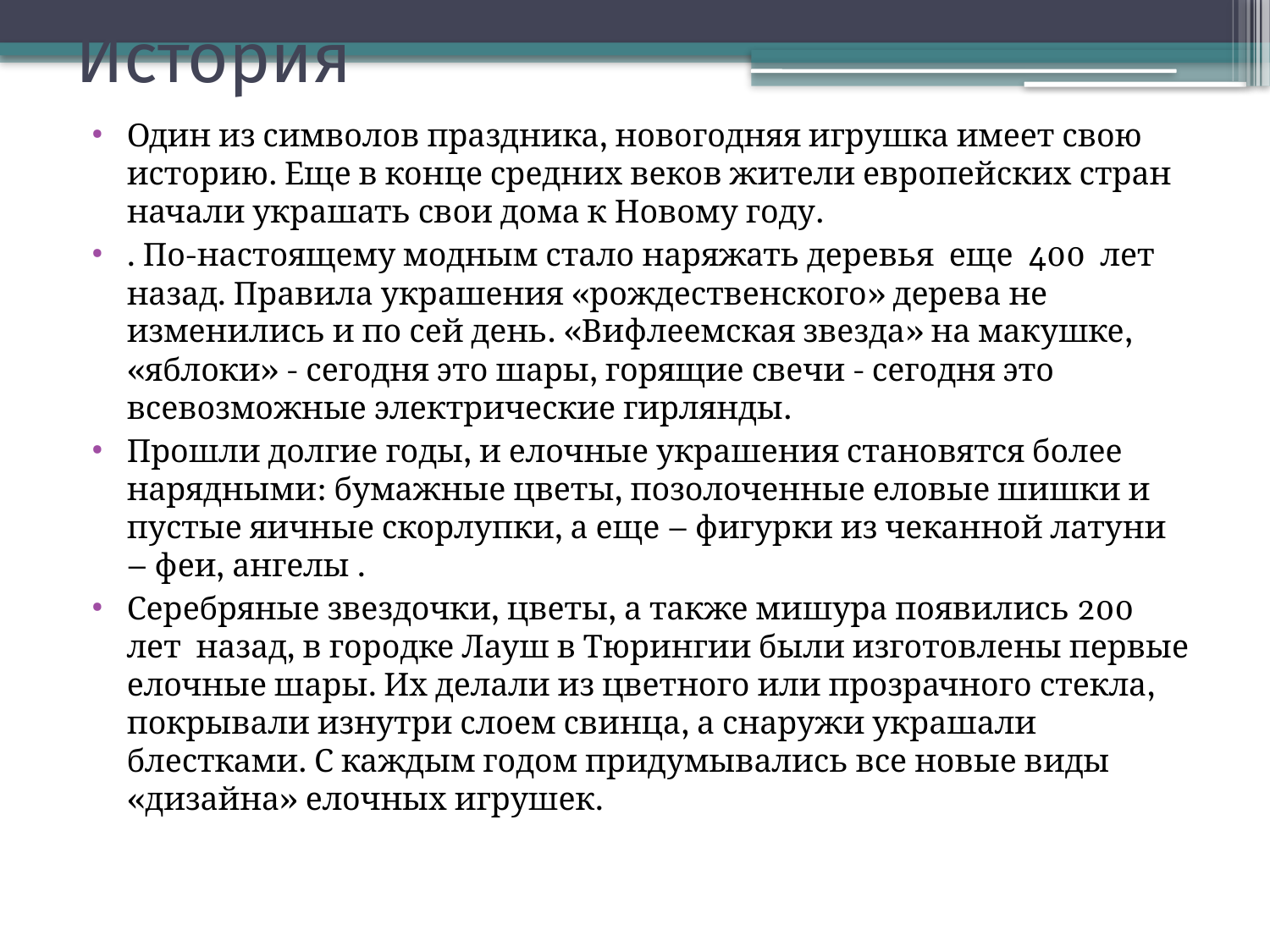

# История
Один из символов праздника, новогодняя игрушка имеет свою историю. Еще в конце средних веков жители европейских стран начали украшать свои дома к Новому году.
. По-настоящему модным стало наряжать деревья  еще  400  лет  назад. Правила украшения «рождественского» дерева не изменились и по сей день. «Вифлеемская звезда» на макушке, «яблоки» - сегодня это шары, горящие свечи - сегодня это всевозможные электрические гирлянды.
Прошли долгие годы, и елочные украшения становятся более нарядными: бумажные цветы, позолоченные еловые шишки и пустые яичные скорлупки, а еще – фигурки из чеканной латуни – феи, ангелы .
Серебряные звездочки, цветы, а также мишура появились 200  лет  назад, в городке Лауш в Тюрингии были изготовлены первые елочные шары. Их делали из цветного или прозрачного стекла, покрывали изнутри слоем свинца, а снаружи украшали блестками. С каждым годом придумывались все новые виды «дизайна» елочных игрушек.